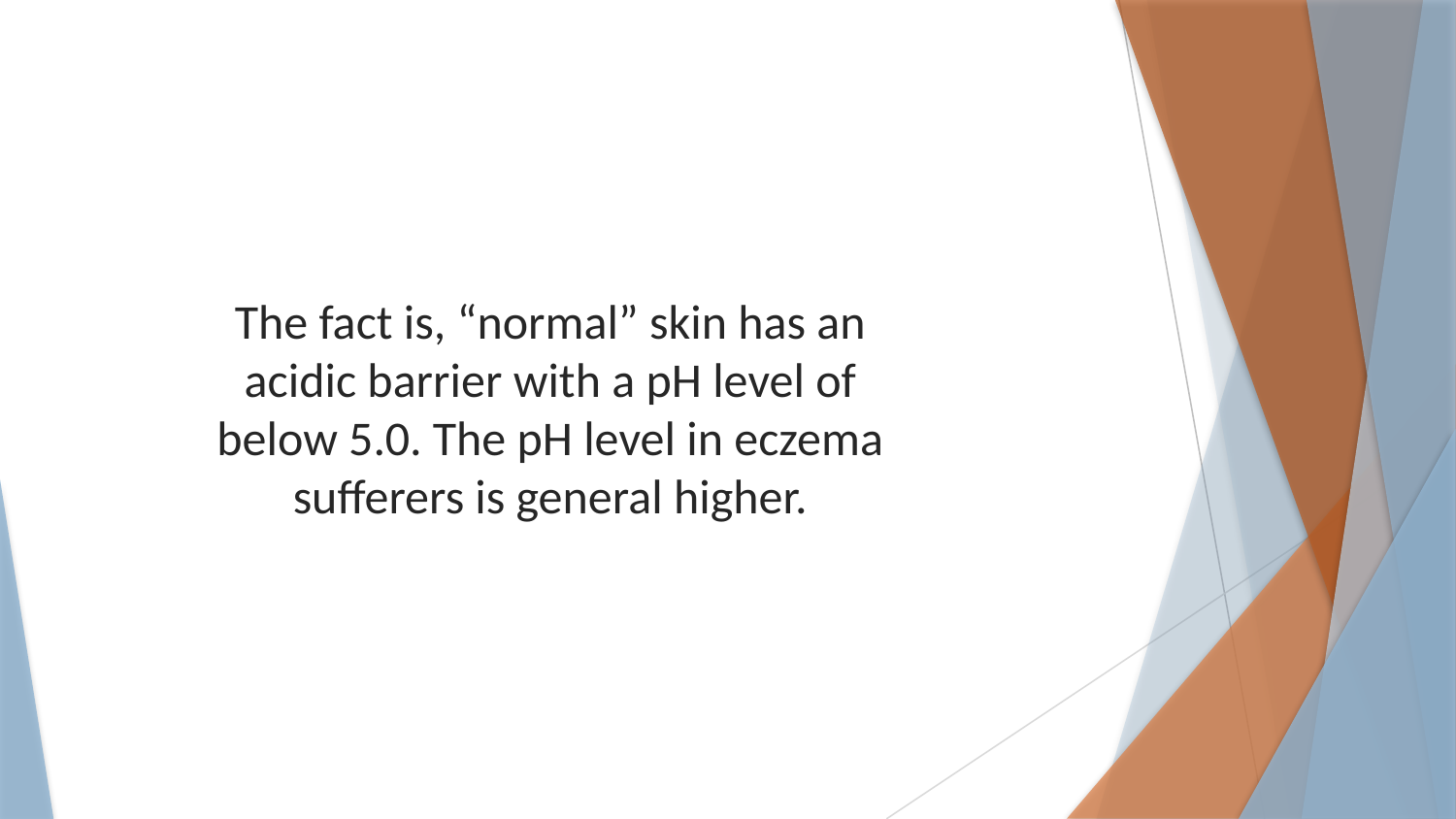

The fact is, “normal” skin has an acidic barrier with a pH level of below 5.0. The pH level in eczema sufferers is general higher.